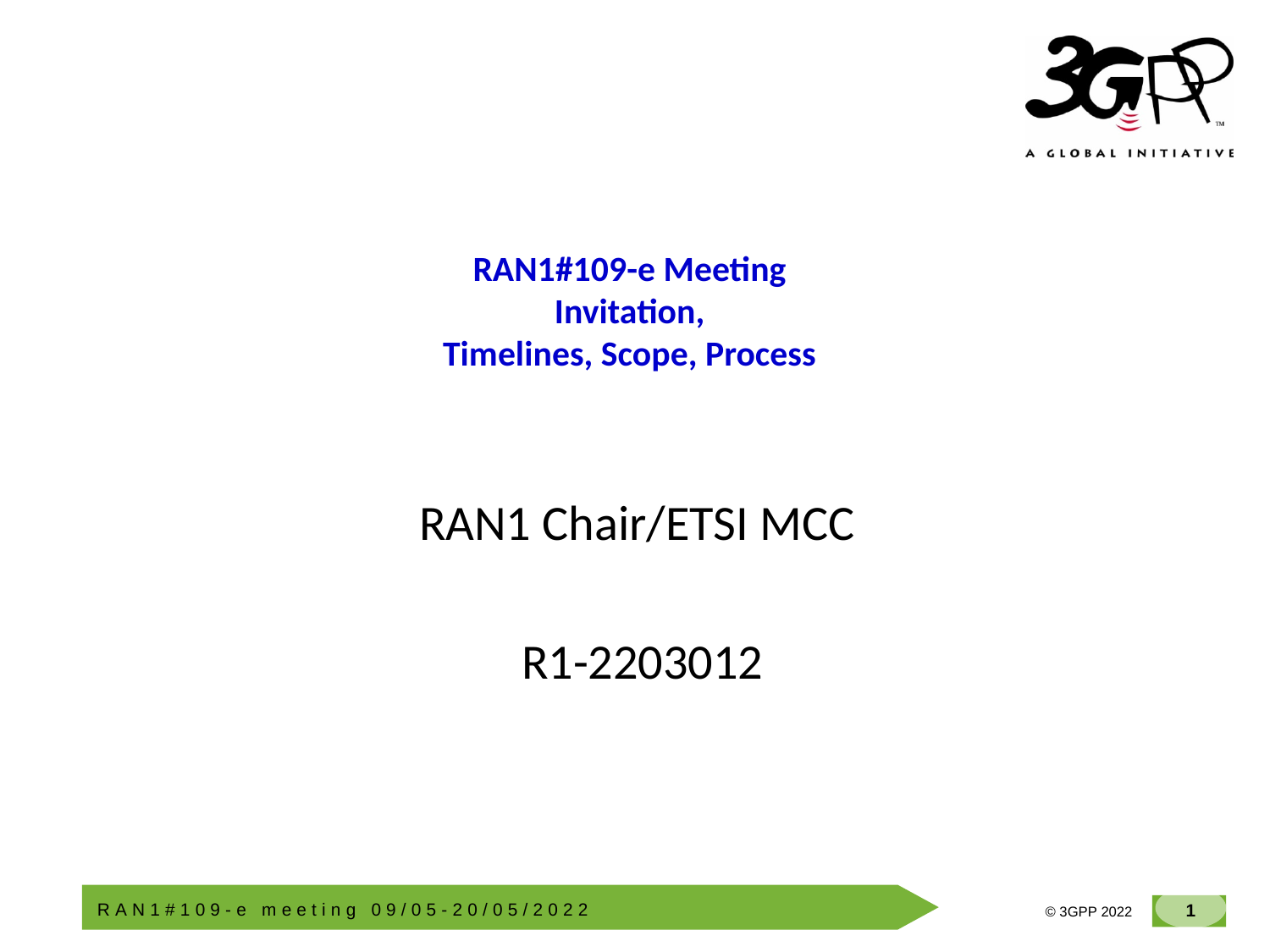

# RAN1#109-e Meeting Invitation, Timelines, Scope, Process
RAN1 Chair/ETSI MCC

 R1-2203012